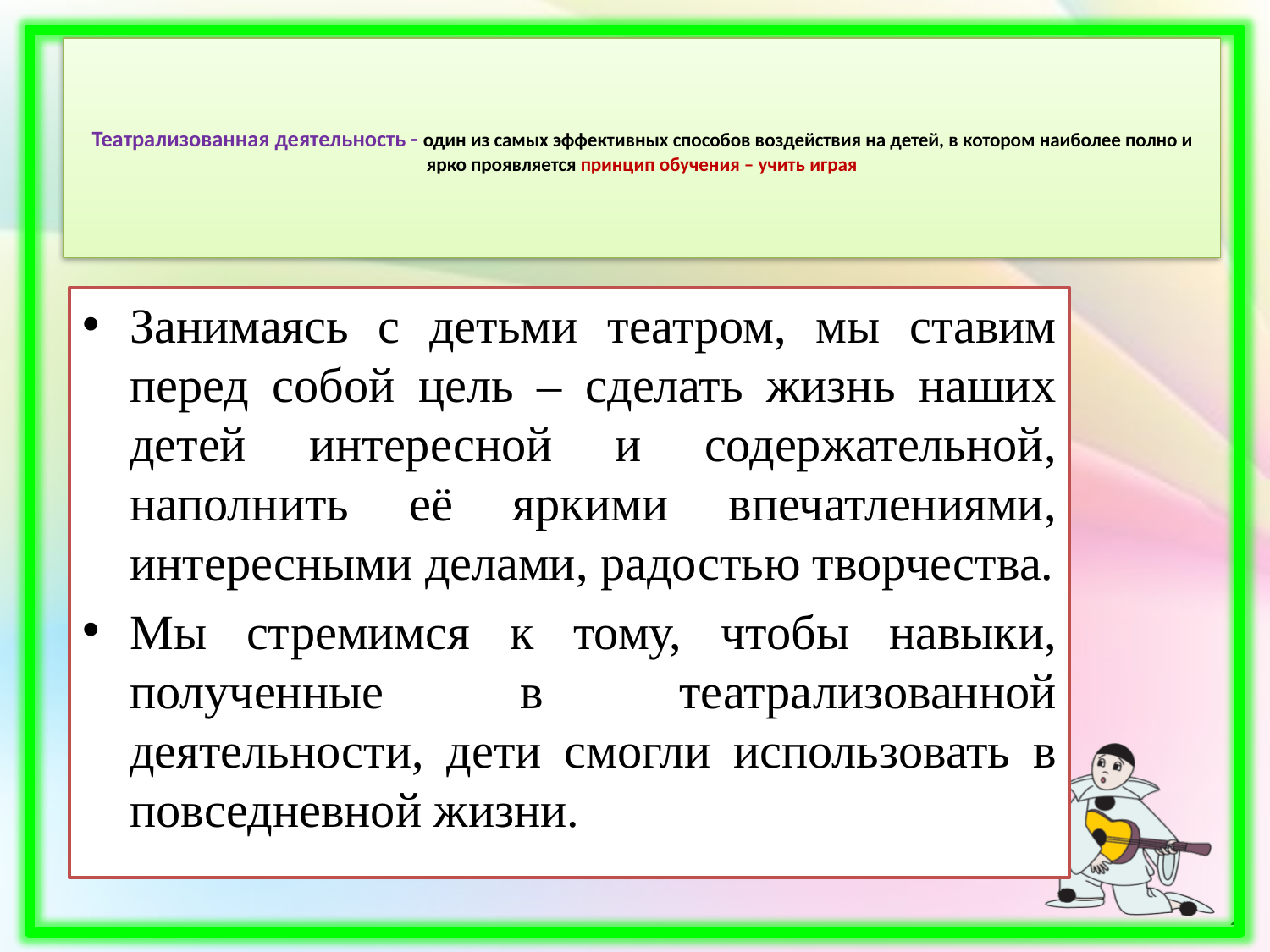

# Театрализованная деятельность - один из самых эффективных способов воздействия на детей, в котором наиболее полно и ярко проявляется принцип обучения – учить играя
Занимаясь с детьми театром, мы ставим перед собой цель – сделать жизнь наших детей интересной и содержательной, наполнить её яркими впечатлениями, интересными делами, радостью творчества.
Мы стремимся к тому, чтобы навыки, полученные в театрализованной деятельности, дети смогли использовать в повседневной жизни.